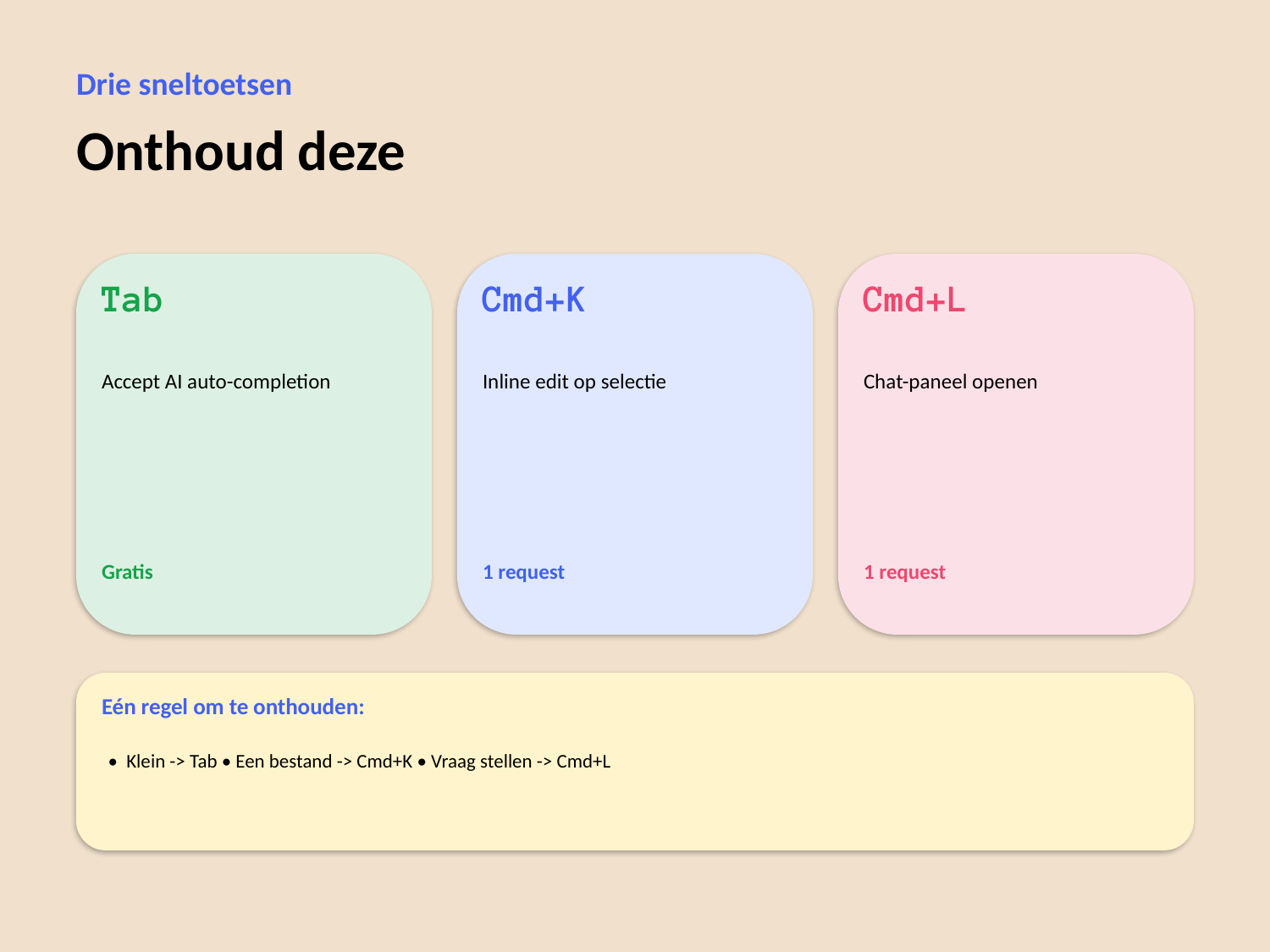

Drie sneltoetsen
Onthoud deze

Tab
Cmd+K
Cmd+L
Accept AI auto-completion
Inline edit op selectie
Chat-paneel openen
Gratis
1 request
1 request

Eén regel om te onthouden:
•  Klein -> Tab • Een bestand -> Cmd+K • Vraag stellen -> Cmd+L